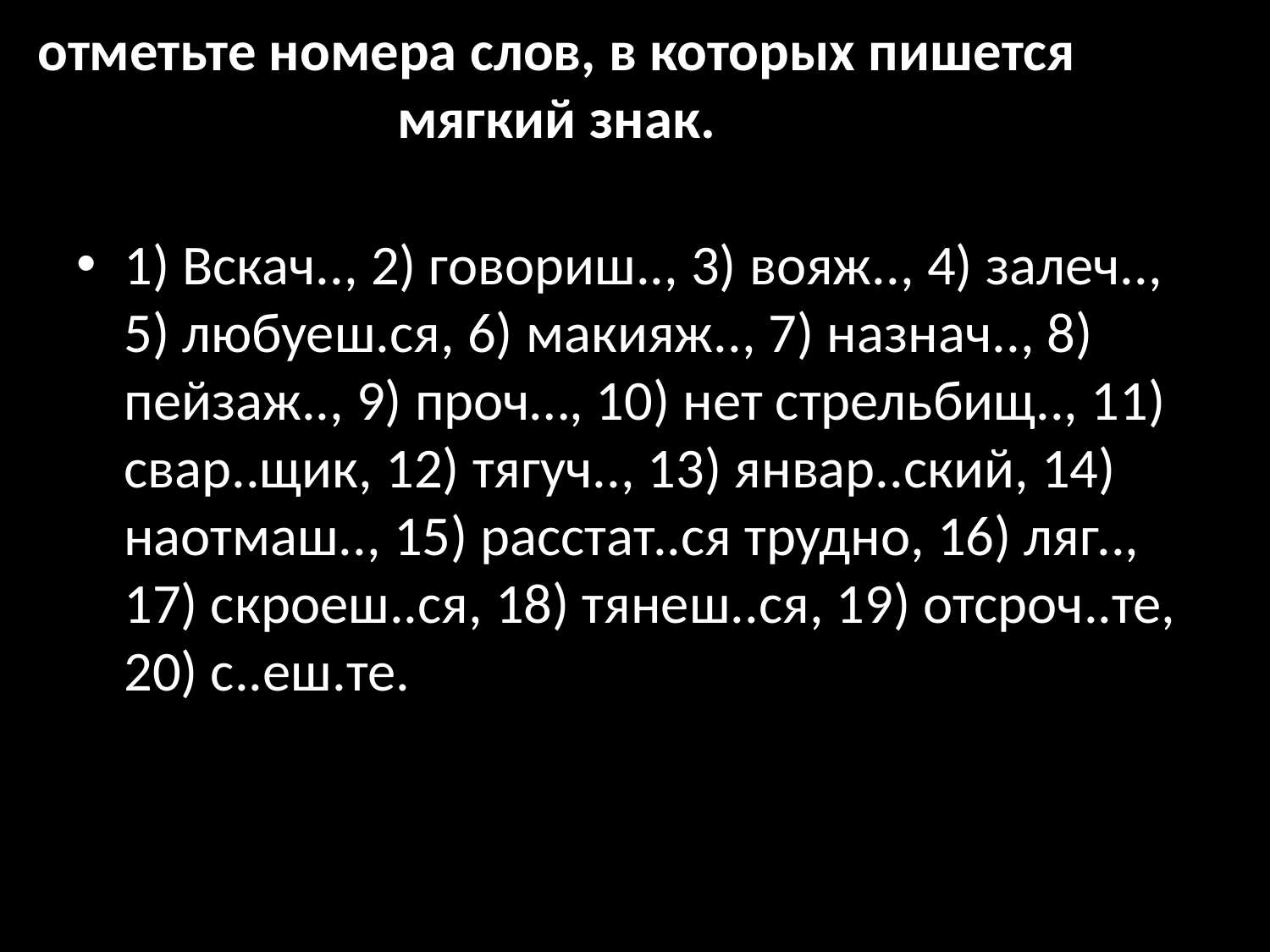

# отметьте номера слов, в которых пишется мягкий знак.
1) Вскач.., 2) говориш.., 3) вояж.., 4) залеч.., 5) любуеш.ся, 6) макияж.., 7) назнач.., 8) пейзаж.., 9) проч…, 10) нет стрельбищ.., 11) свар..щик, 12) тягуч.., 13) январ..ский, 14) наотмаш.., 15) расстат..ся трудно, 16) ляг.., 17) скроеш..ся, 18) тянеш..ся, 19) отсроч..те, 20) с..еш.те.